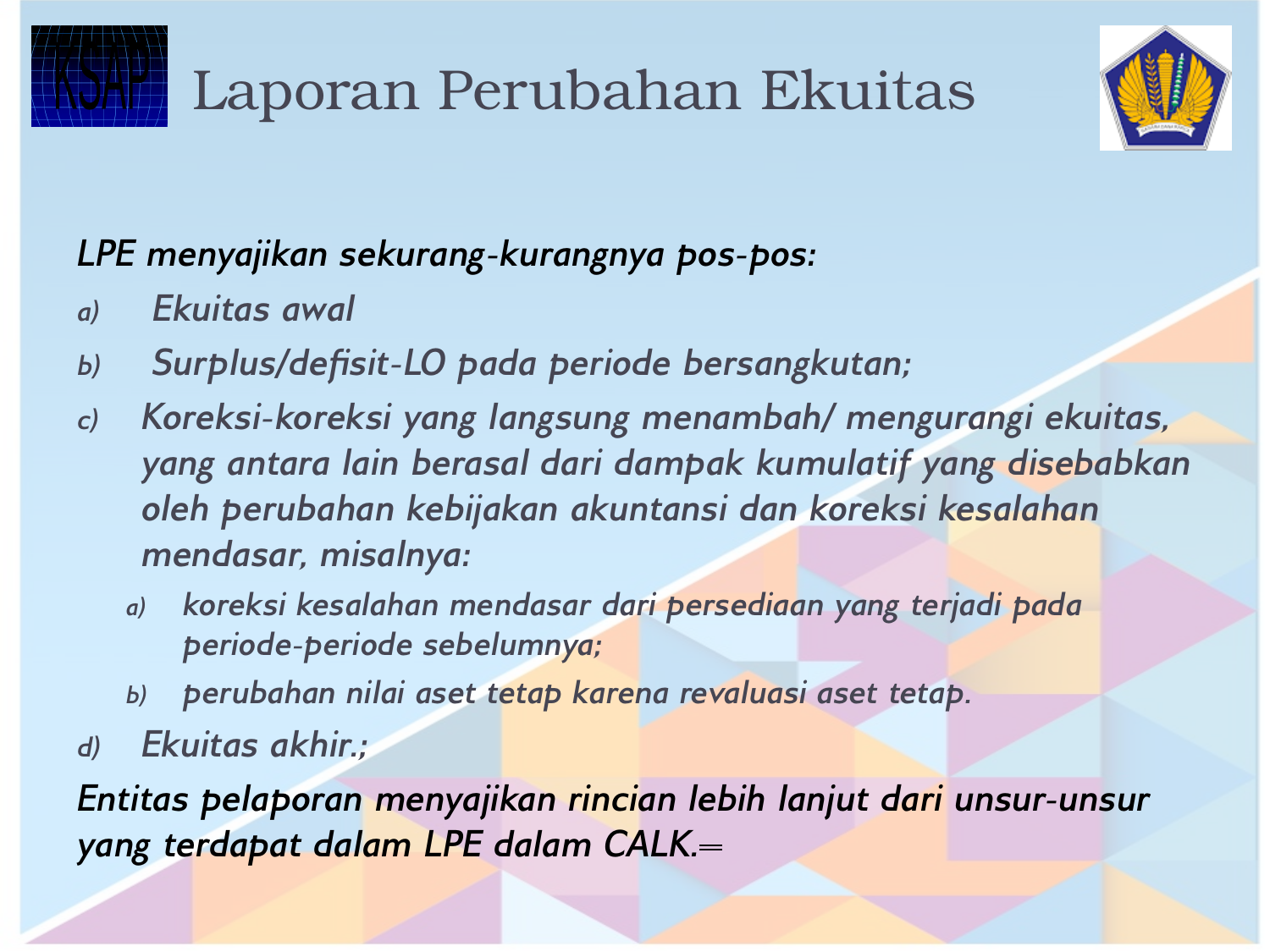

# Laporan Perubahan Ekuitas
LPE menyajikan sekurang-kurangnya pos-pos:
 Ekuitas awal
 Surplus/defisit-LO pada periode bersangkutan;
Koreksi-koreksi yang langsung menambah/ mengurangi ekuitas, yang antara lain berasal dari dampak kumulatif yang disebabkan oleh perubahan kebijakan akuntansi dan koreksi kesalahan mendasar, misalnya:
koreksi kesalahan mendasar dari persediaan yang terjadi pada periode-periode sebelumnya;
perubahan nilai aset tetap karena revaluasi aset tetap.
Ekuitas akhir.;
Entitas pelaporan menyajikan rincian lebih lanjut dari unsur-unsur yang terdapat dalam LPE dalam CALK.